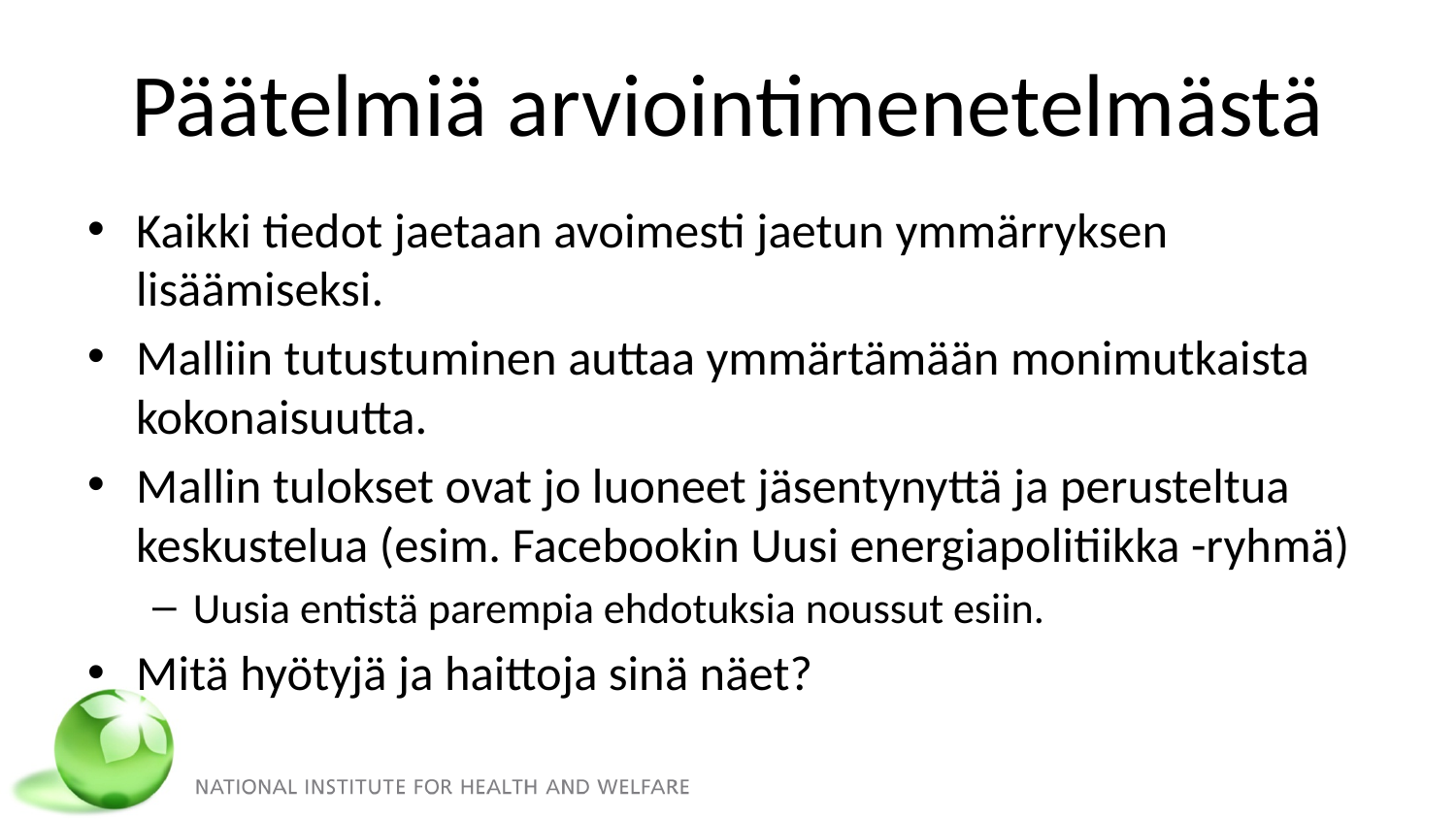

# Päätelmiä arviointimenetelmästä
Kaikki tiedot jaetaan avoimesti jaetun ymmärryksen lisäämiseksi.
Malliin tutustuminen auttaa ymmärtämään monimutkaista kokonaisuutta.
Mallin tulokset ovat jo luoneet jäsentynyttä ja perusteltua keskustelua (esim. Facebookin Uusi energiapolitiikka -ryhmä)
Uusia entistä parempia ehdotuksia noussut esiin.
Mitä hyötyjä ja haittoja sinä näet?